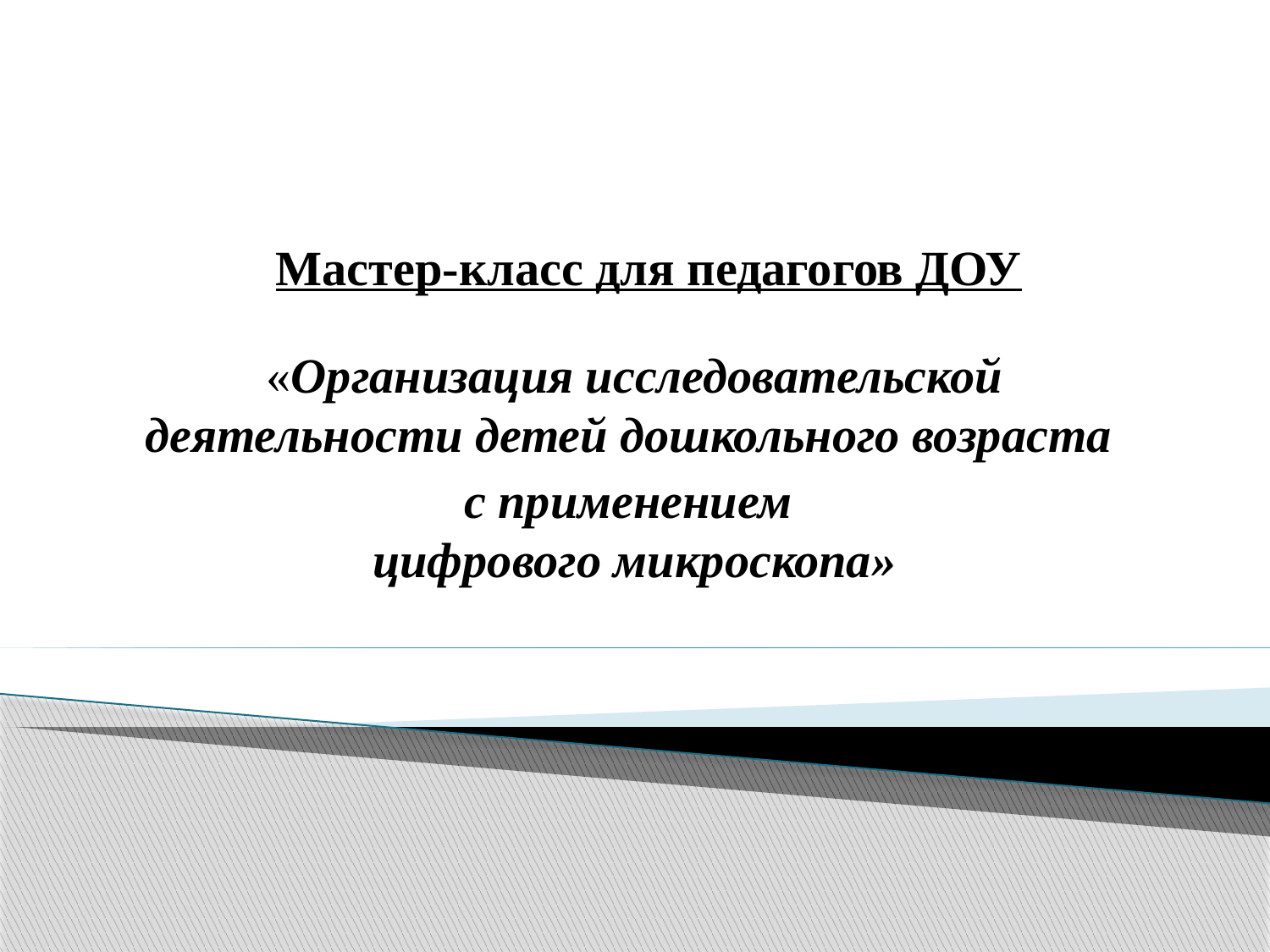

# Мастер-класс для педагогов ДОУ
«Организация исследовательской деятельности детей дошкольного возраста
с применением
цифрового микроскопа»